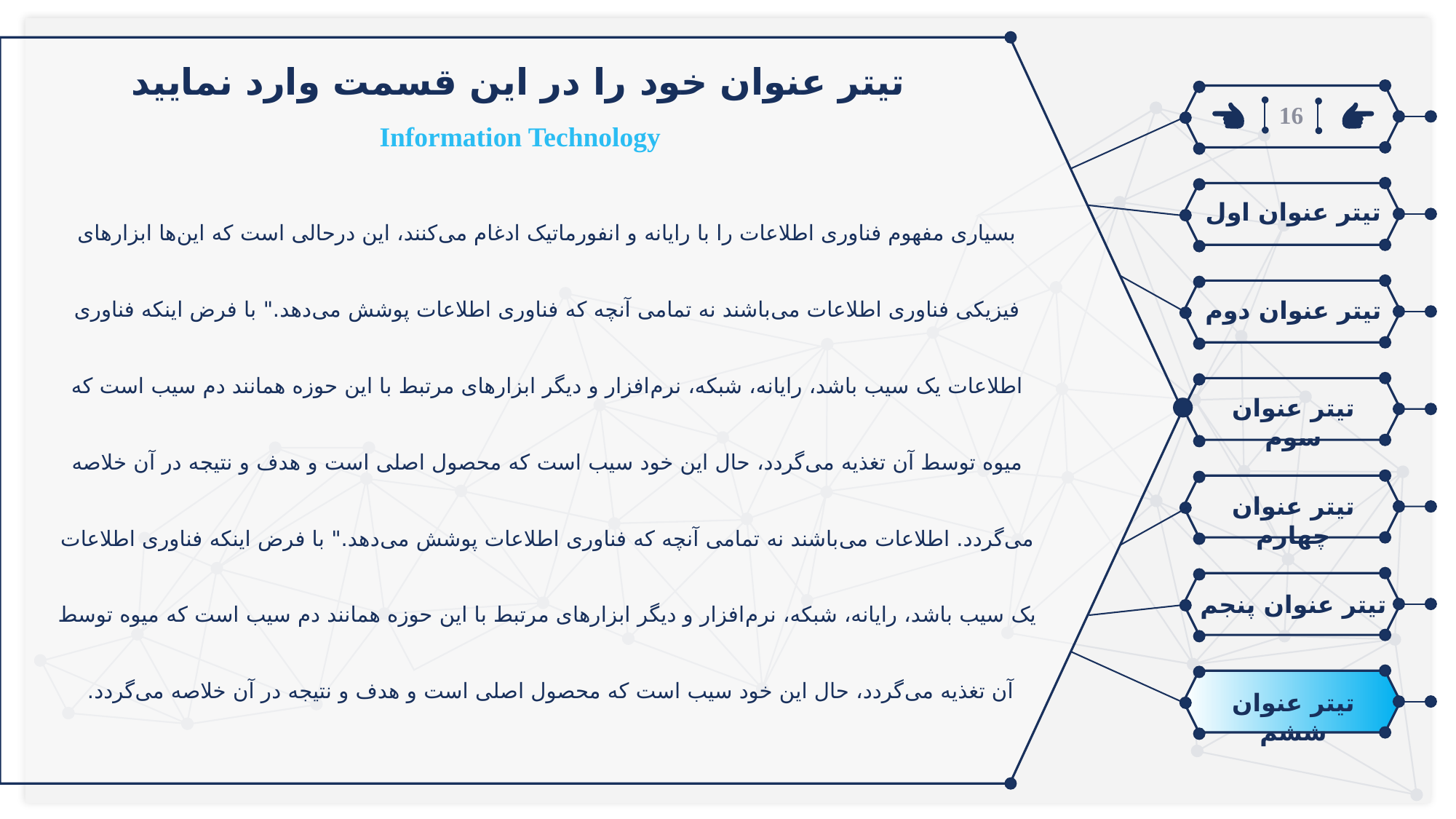

تیتر عنوان خود را در این قسمت وارد نمایید
16

Information Technology
بسیاری مفهوم فناوری اطلاعات را با رایانه و انفورماتیک ادغام می‌کنند، این درحالی است که این‌ها ابزارهای فیزیکی فناوری اطلاعات می‌باشند نه تمامی آنچه که فناوری اطلاعات پوشش می‌دهد." با فرض اینکه فناوری اطلاعات یک سیب باشد، رایانه، شبکه، نرم‌افزار و دیگر ابزارهای مرتبط با این حوزه همانند دم سیب است که میوه توسط آن تغذیه می‌گردد، حال این خود سیب است که محصول اصلی است و هدف و نتیجه در آن خلاصه می‌گردد. اطلاعات می‌باشند نه تمامی آنچه که فناوری اطلاعات پوشش می‌دهد." با فرض اینکه فناوری اطلاعات یک سیب باشد، رایانه، شبکه، نرم‌افزار و دیگر ابزارهای مرتبط با این حوزه همانند دم سیب است که میوه توسط آن تغذیه می‌گردد، حال این خود سیب است که محصول اصلی است و هدف و نتیجه در آن خلاصه می‌گردد.

تیتر عنوان اول
تیتر عنوان دوم
تیتر عنوان سوم
تیتر عنوان چهارم
تیتر عنوان پنجم
تیتر عنوان ششم